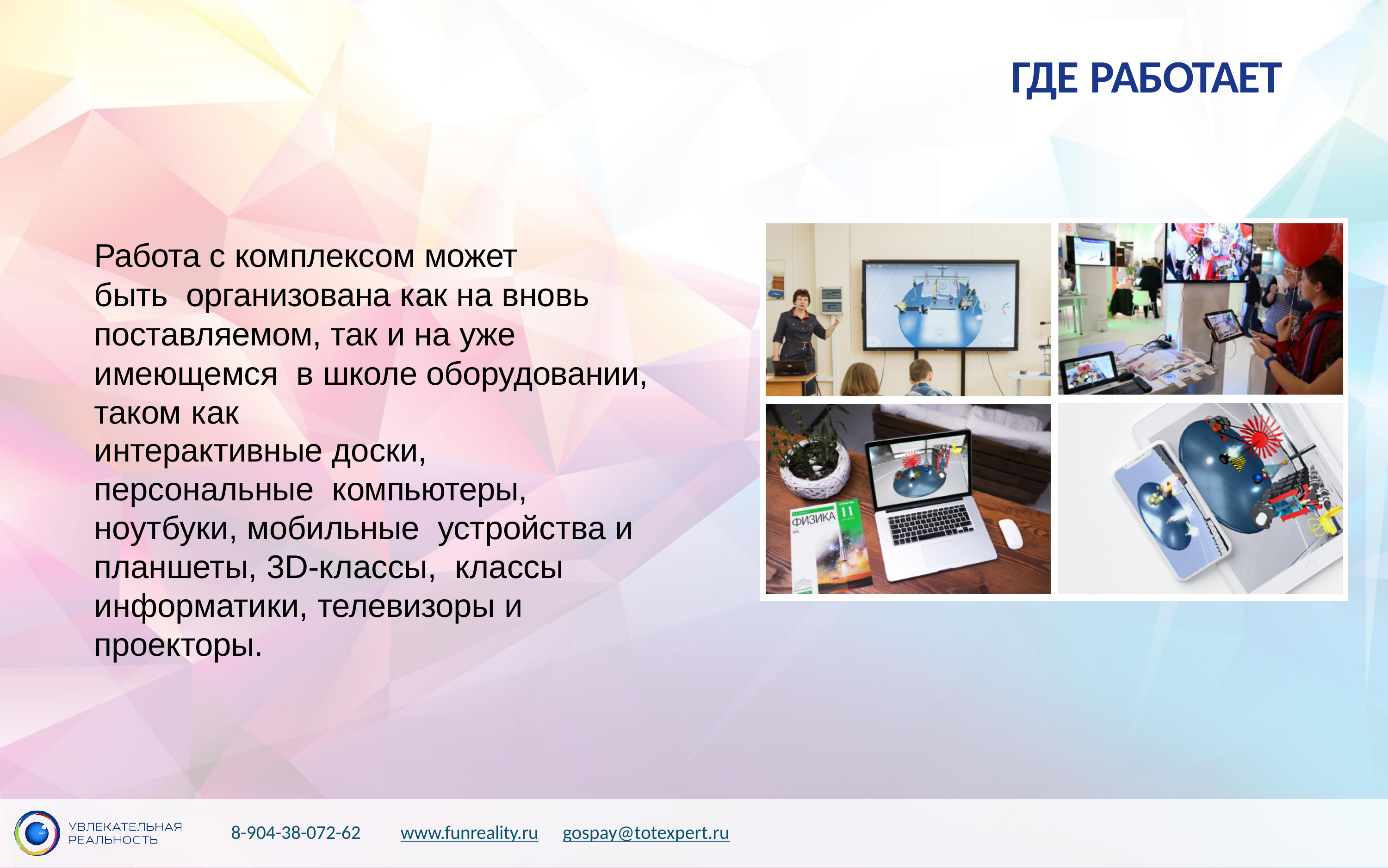

# ГДЕ РАБОТАЕТ

Работа с комплексом может быть  организована как на вновь
поставляемом, так и на уже имеющемся  в школе оборудовании, таком как
интерактивные доски, персональные  компьютеры, ноутбуки, мобильные  устройства и планшеты, 3D-классы,  классы информатики, телевизоры и  проекторы.
8-904-38-072-62
www.funreality.ru
gospay@totexpert.ru